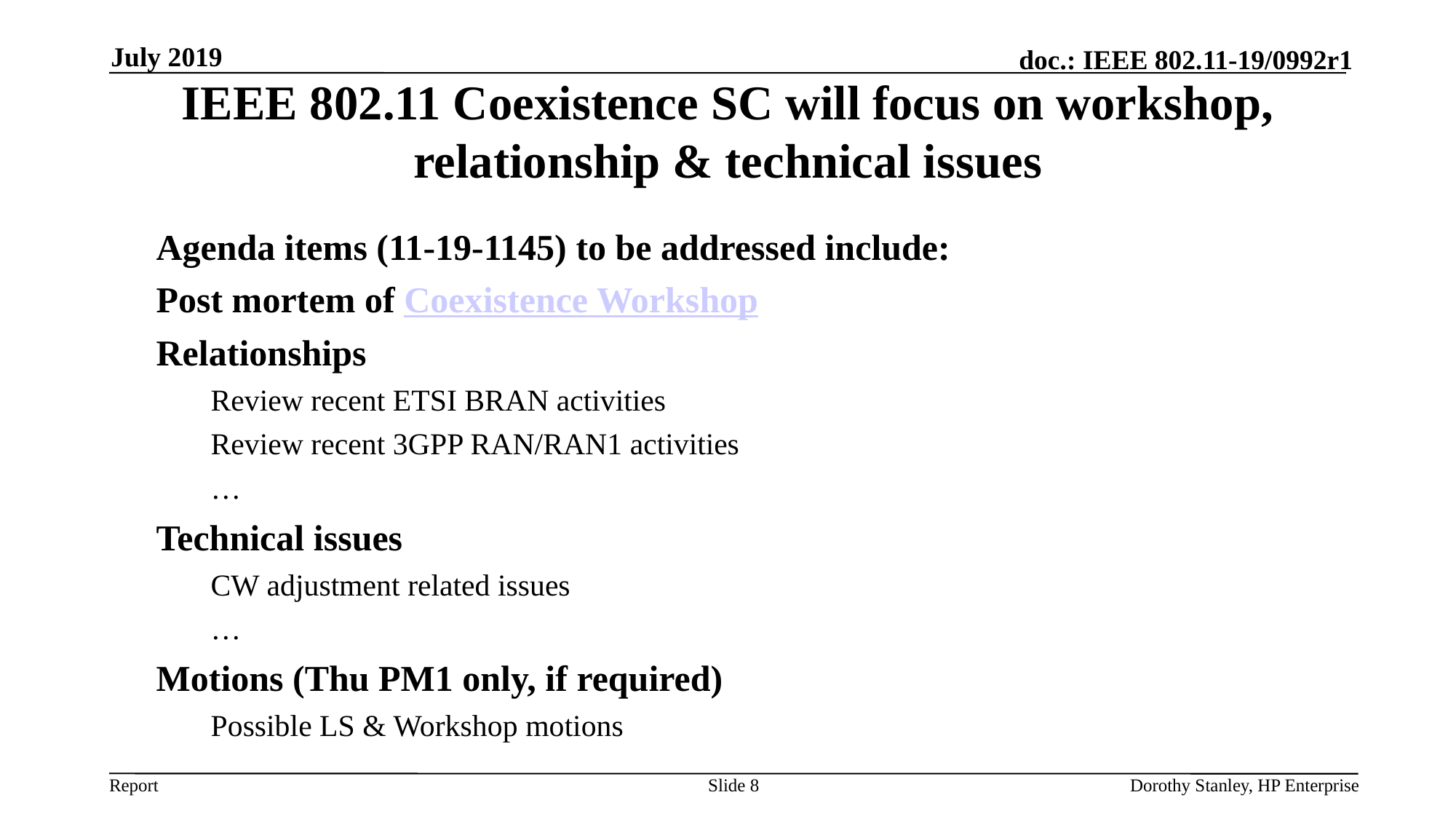

July 2019
IEEE 802.11 Coexistence SC will focus on workshop, relationship & technical issues
Agenda items (11-19-1145) to be addressed include:
Post mortem of Coexistence Workshop
Relationships
Review recent ETSI BRAN activities
Review recent 3GPP RAN/RAN1 activities
…
Technical issues
CW adjustment related issues
…
Motions (Thu PM1 only, if required)
Possible LS & Workshop motions
Slide 8
Dorothy Stanley, HP Enterprise